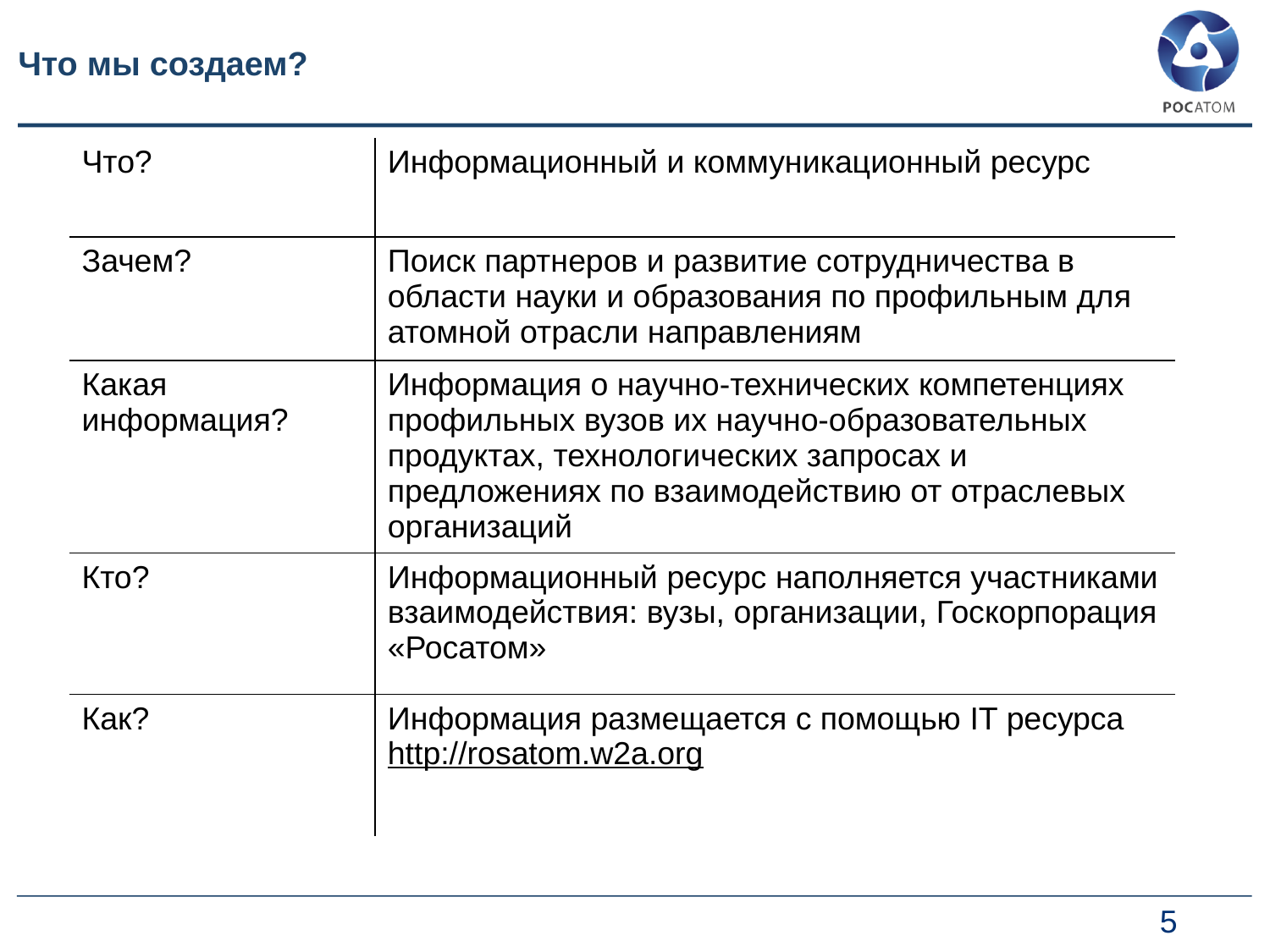

# Что мы создаем?
| Что? | Информационный и коммуникационный ресурс |
| --- | --- |
| Зачем? | Поиск партнеров и развитие сотрудничества в области науки и образования по профильным для атомной отрасли направлениям |
| Какая информация? | Информация о научно-технических компетенциях профильных вузов их научно-образовательных продуктах, технологических запросах и предложениях по взаимодействию от отраслевых организаций |
| Кто? | Информационный ресурс наполняется участниками взаимодействия: вузы, организации, Госкорпорация «Росатом» |
| Как? | Информация размещается с помощью IT ресурса http://rosatom.w2a.org |
5